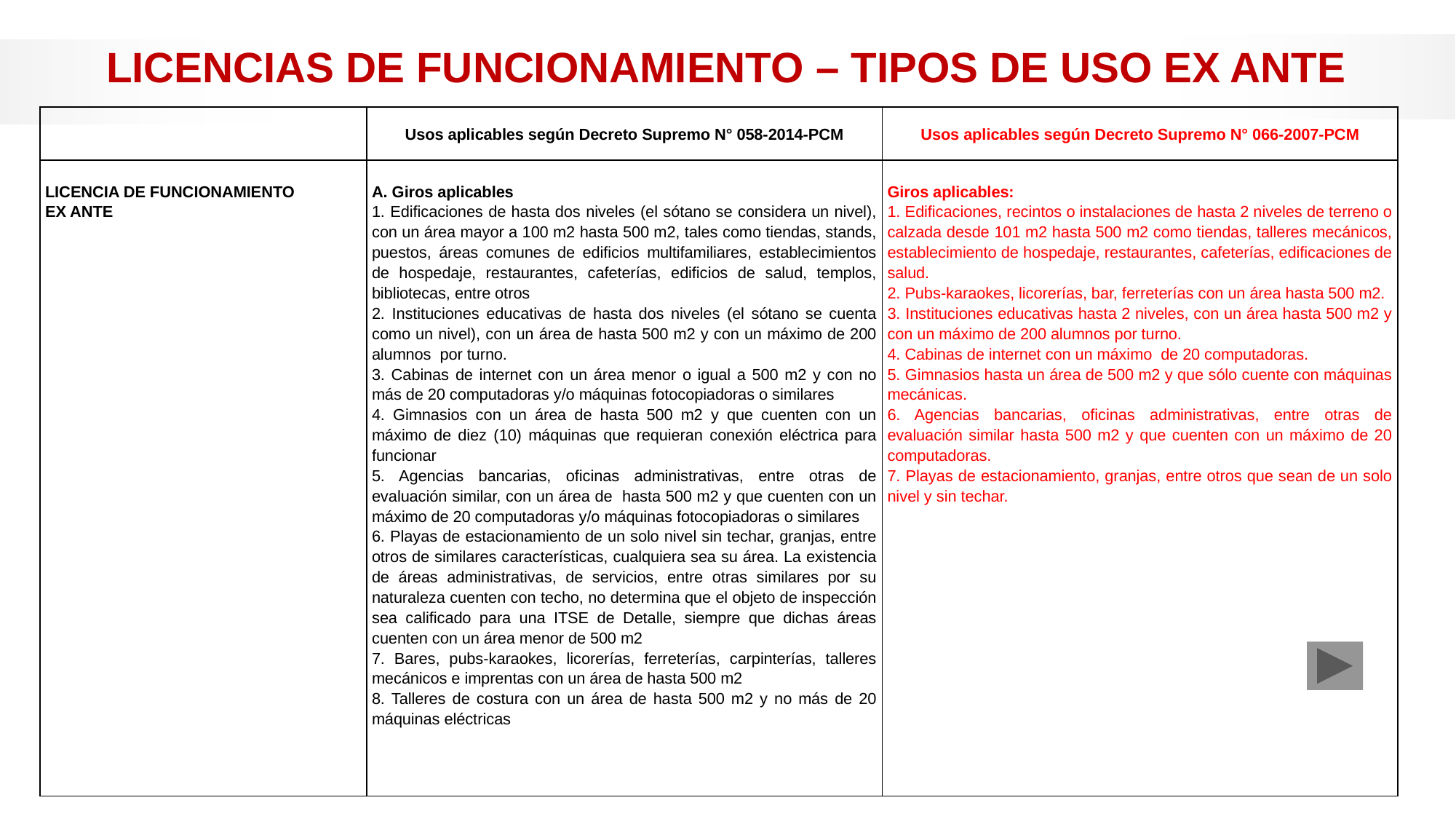

LICENCIAS DE FUNCIONAMIENTO – TIPOS DE USO EX ANTE

|  | Usos aplicables según Decreto Supremo N° 058-2014-PCM | Usos aplicables según Decreto Supremo N° 066-2007-PCM |
| --- | --- | --- |
| LICENCIA DE FUNCIONAMIENTO EX ANTE | A. Giros aplicables 1. Edificaciones de hasta dos niveles (el sótano se considera un nivel), con un área mayor a 100 m2 hasta 500 m2, tales como tiendas, stands, puestos, áreas comunes de edificios multifamiliares, establecimientos de hospedaje, restaurantes, cafeterías, edificios de salud, templos, bibliotecas, entre otros 2. Instituciones educativas de hasta dos niveles (el sótano se cuenta como un nivel), con un área de hasta 500 m2 y con un máximo de 200 alumnos por turno. 3. Cabinas de internet con un área menor o igual a 500 m2 y con no más de 20 computadoras y/o máquinas fotocopiadoras o similares 4. Gimnasios con un área de hasta 500 m2 y que cuenten con un máximo de diez (10) máquinas que requieran conexión eléctrica para funcionar 5. Agencias bancarias, oficinas administrativas, entre otras de evaluación similar, con un área de hasta 500 m2 y que cuenten con un máximo de 20 computadoras y/o máquinas fotocopiadoras o similares 6. Playas de estacionamiento de un solo nivel sin techar, granjas, entre otros de similares características, cualquiera sea su área. La existencia de áreas administrativas, de servicios, entre otras similares por su naturaleza cuenten con techo, no determina que el objeto de inspección sea calificado para una ITSE de Detalle, siempre que dichas áreas cuenten con un área menor de 500 m2 7. Bares, pubs-karaokes, licorerías, ferreterías, carpinterías, talleres mecánicos e imprentas con un área de hasta 500 m2 8. Talleres de costura con un área de hasta 500 m2 y no más de 20 máquinas eléctricas | Giros aplicables: 1. Edificaciones, recintos o instalaciones de hasta 2 niveles de terreno o calzada desde 101 m2 hasta 500 m2 como tiendas, talleres mecánicos, establecimiento de hospedaje, restaurantes, cafeterías, edificaciones de salud. 2. Pubs-karaokes, licorerías, bar, ferreterías con un área hasta 500 m2. 3. Instituciones educativas hasta 2 niveles, con un área hasta 500 m2 y con un máximo de 200 alumnos por turno. 4. Cabinas de internet con un máximo de 20 computadoras. 5. Gimnasios hasta un área de 500 m2 y que sólo cuente con máquinas mecánicas. 6. Agencias bancarias, oficinas administrativas, entre otras de evaluación similar hasta 500 m2 y que cuenten con un máximo de 20 computadoras. 7. Playas de estacionamiento, granjas, entre otros que sean de un solo nivel y sin techar. |